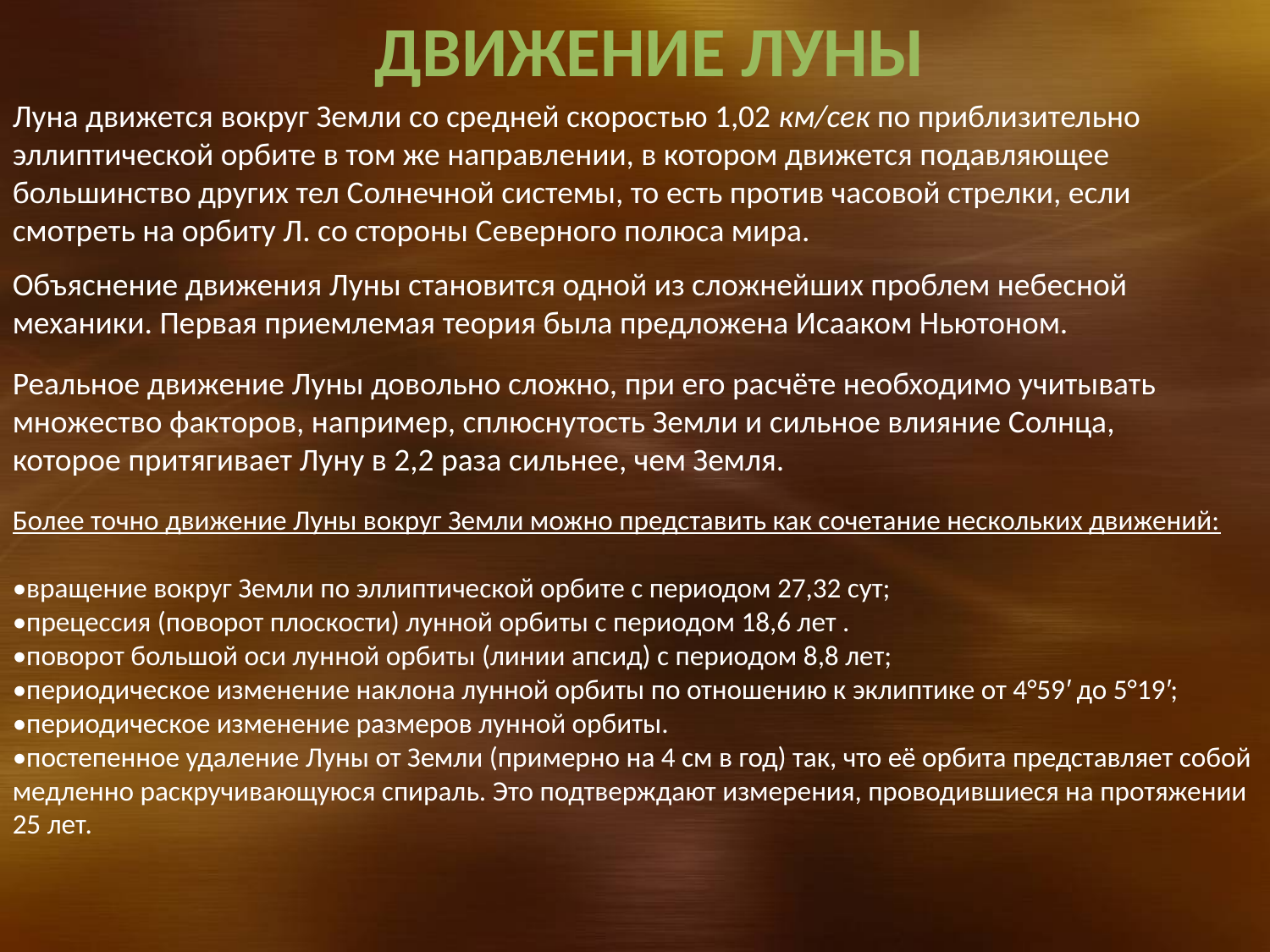

Движение Луны
Луна движется вокруг Земли со средней скоростью 1,02 км/сек по приблизительно эллиптической орбите в том же направлении, в котором движется подавляющее большинство других тел Солнечной системы, то есть против часовой стрелки, если смотреть на орбиту Л. со стороны Северного полюса мира.
Объяснение движения Луны становится одной из сложнейших проблем небесной механики. Первая приемлемая теория была предложена Исааком Ньютоном.
Реальное движение Луны довольно сложно, при его расчёте необходимо учитывать множество факторов, например, сплюснутость Земли и сильное влияние Солнца, которое притягивает Луну в 2,2 раза сильнее, чем Земля.
Более точно движение Луны вокруг Земли можно представить как сочетание нескольких движений:
•вращение вокруг Земли по эллиптической орбите с периодом 27,32 сут;
•прецессия (поворот плоскости) лунной орбиты с периодом 18,6 лет .
•поворот большой оси лунной орбиты (линии апсид) с периодом 8,8 лет;
•периодическое изменение наклона лунной орбиты по отношению к эклиптике от 4°59′ до 5°19′;
•периодическое изменение размеров лунной орбиты.
•постепенное удаление Луны от Земли (примерно на 4 см в год) так, что её орбита представляет собой медленно раскручивающуюся спираль. Это подтверждают измерения, проводившиеся на протяжении 25 лет.